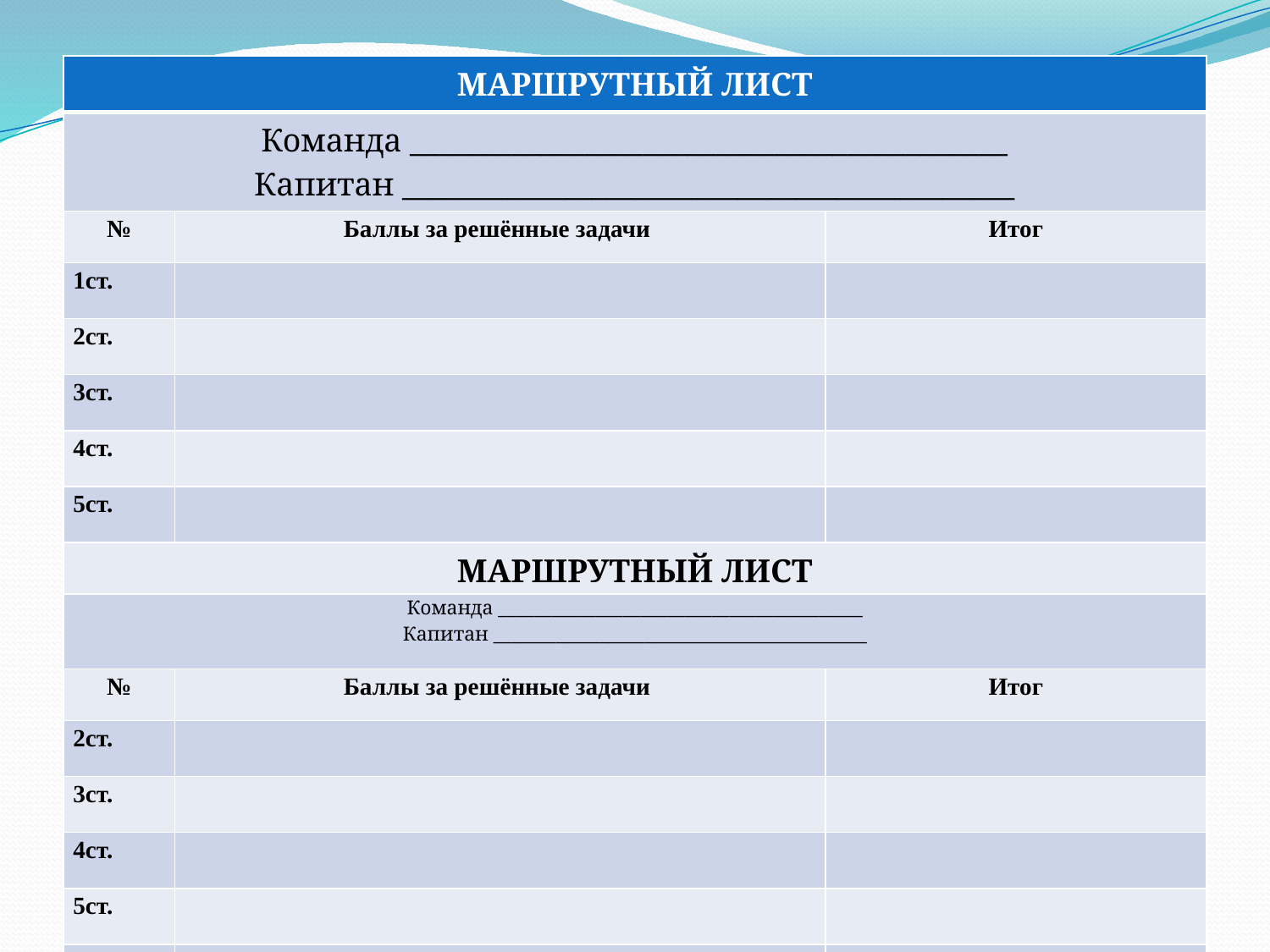

| МАРШРУТНЫЙ ЛИСТ |  |  |
| --- | --- | --- |
| Команда \_\_\_\_\_\_\_\_\_\_\_\_\_\_\_\_\_\_\_\_\_\_\_\_\_\_\_\_\_\_\_\_\_\_\_\_\_\_\_\_\_ Капитан \_\_\_\_\_\_\_\_\_\_\_\_\_\_\_\_\_\_\_\_\_\_\_\_\_\_\_\_\_\_\_\_\_\_\_\_\_\_\_\_\_\_ |  |  |
| № | Баллы за решённые задачи | Итог |
| 1ст. |  |  |
| 2ст. |  |  |
| 3ст. |  |  |
| 4ст. |  |  |
| 5ст. |  |  |
| МАРШРУТНЫЙ ЛИСТ |  |  |
| Команда \_\_\_\_\_\_\_\_\_\_\_\_\_\_\_\_\_\_\_\_\_\_\_\_\_\_\_\_\_\_\_\_\_\_\_\_\_\_\_\_\_ Капитан \_\_\_\_\_\_\_\_\_\_\_\_\_\_\_\_\_\_\_\_\_\_\_\_\_\_\_\_\_\_\_\_\_\_\_\_\_\_\_\_\_\_ |  |  |
| № | Баллы за решённые задачи | Итог |
| 2ст. |  |  |
| 3ст. |  |  |
| 4ст. |  |  |
| 5ст. |  |  |
| 1ст. |  |  |